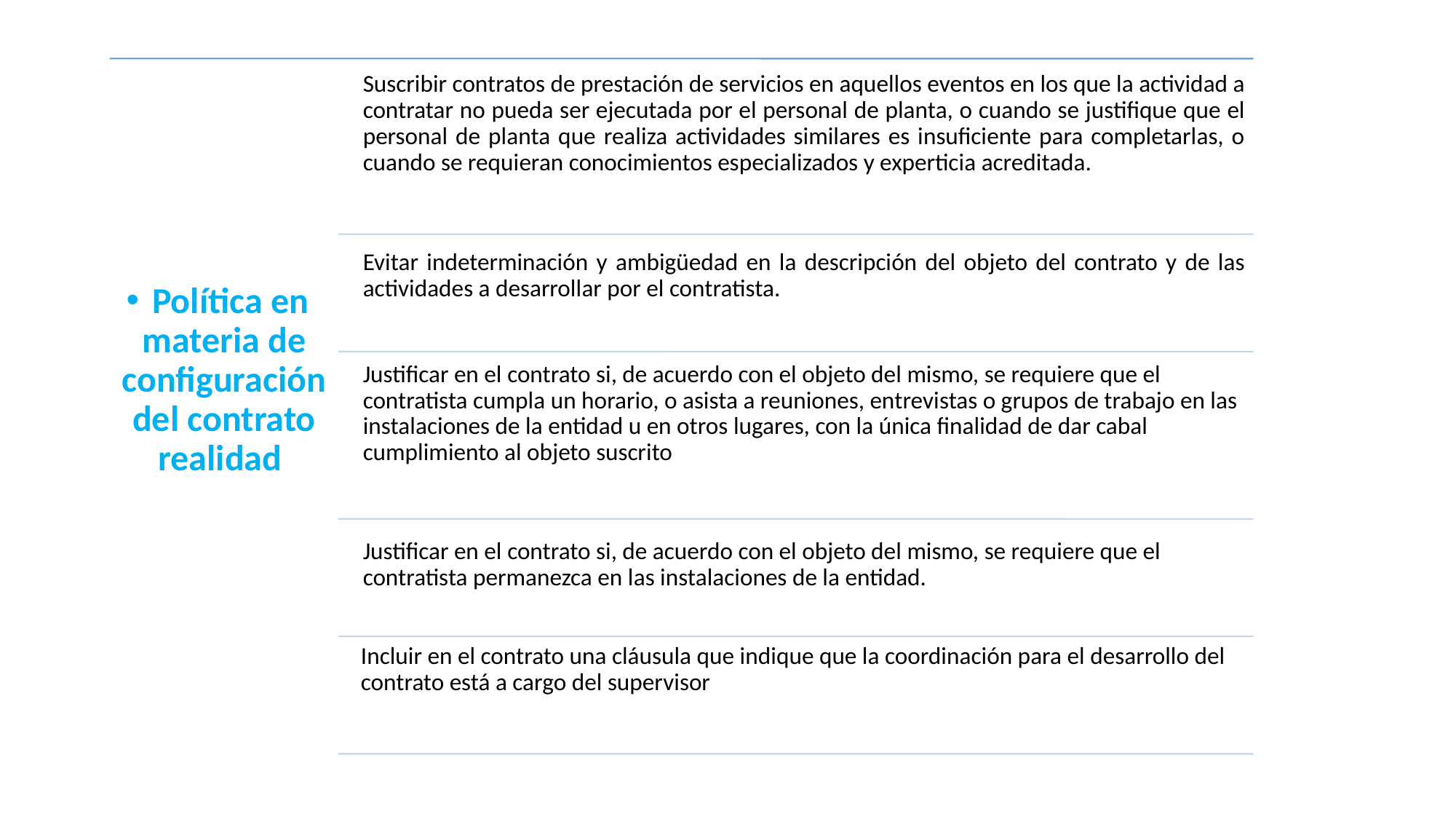

Política en materia de configuración del contrato realidad
Suscribir contratos de prestación de servicios en aquellos eventos en los que la actividad a contratar no pueda ser ejecutada por el personal de planta, o cuando se justifique que el personal de planta que realiza actividades similares es insuficiente para completarlas, o cuando se requieran conocimientos especializados y experticia acreditada.
Evitar indeterminación y ambigüedad en la descripción del objeto del contrato y de las actividades a desarrollar por el contratista.
Justificar en el contrato si, de acuerdo con el objeto del mismo, se requiere que el contratista cumpla un horario, o asista a reuniones, entrevistas o grupos de trabajo en las instalaciones de la entidad u en otros lugares, con la única finalidad de dar cabal cumplimiento al objeto suscrito
Justificar en el contrato si, de acuerdo con el objeto del mismo, se requiere que el contratista permanezca en las instalaciones de la entidad.
Incluir en el contrato una cláusula que indique que la coordinación para el desarrollo del contrato está a cargo del supervisor